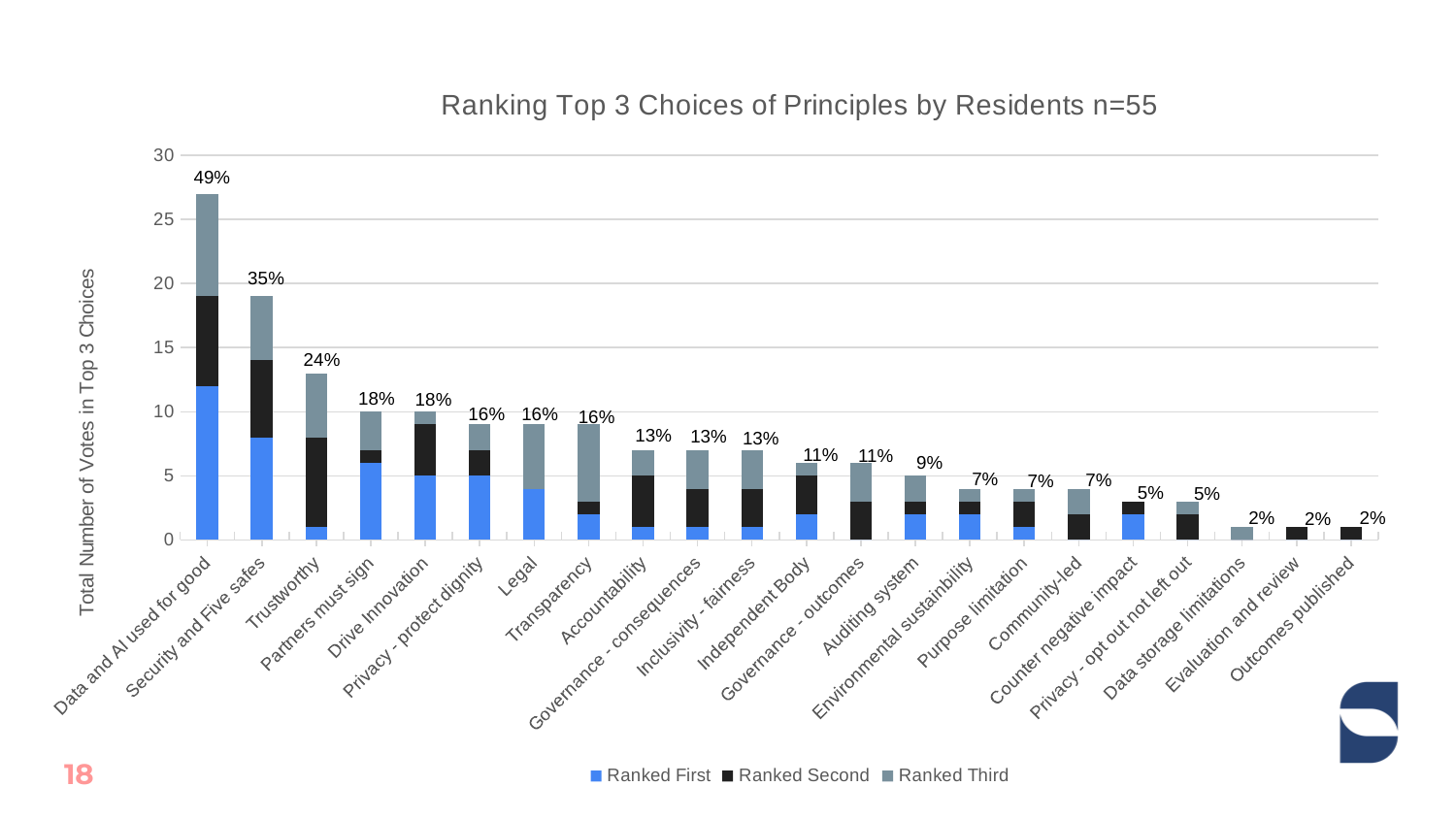

### Chart: Ranking Top 3 Choices of Principles by Residents n=55

| Category | Ranked First | Ranked Second | Ranked Third |
|---|---|---|---|
| Data and AI used for good | 12.0 | 7.0 | 8.0 |
| Security and Five safes | 8.0 | 6.0 | 5.0 |
| Trustworthy | 1.0 | 7.0 | 5.0 |
| Partners must sign | 6.0 | 1.0 | 3.0 |
| Drive Innovation | 5.0 | 4.0 | 1.0 |
| Privacy - protect dignity | 5.0 | 2.0 | 2.0 |
| Legal | 4.0 | 0.0 | 5.0 |
| Transparency | 2.0 | 1.0 | 6.0 |
| Accountability | 1.0 | 4.0 | 2.0 |
| Governance - consequences | 1.0 | 3.0 | 3.0 |
| Inclusivity - fairness | 1.0 | 3.0 | 3.0 |
| Independent Body | 2.0 | 3.0 | 1.0 |
| Governance - outcomes | 0.0 | 3.0 | 3.0 |
| Auditing system | 2.0 | 1.0 | 2.0 |
| Environmental sustainbility | 2.0 | 1.0 | 1.0 |
| Purpose limitation | 1.0 | 2.0 | 1.0 |
| Community-led | 0.0 | 2.0 | 2.0 |
| Counter negative impact | 2.0 | 1.0 | 0.0 |
| Privacy - opt out not left out | 0.0 | 2.0 | 1.0 |
| Data storage limitations | 0.0 | 0.0 | 1.0 |
| Evaluation and review | 0.0 | 1.0 | 0.0 |
| Outcomes published | 0.0 | 1.0 | 0.0 |
49%
35%
24%
18%
18%
16%
16%
16%
13%
13%
13%
11%
11%
9%
7%
7%
7%
5%
5%
2%
2%
2%
18